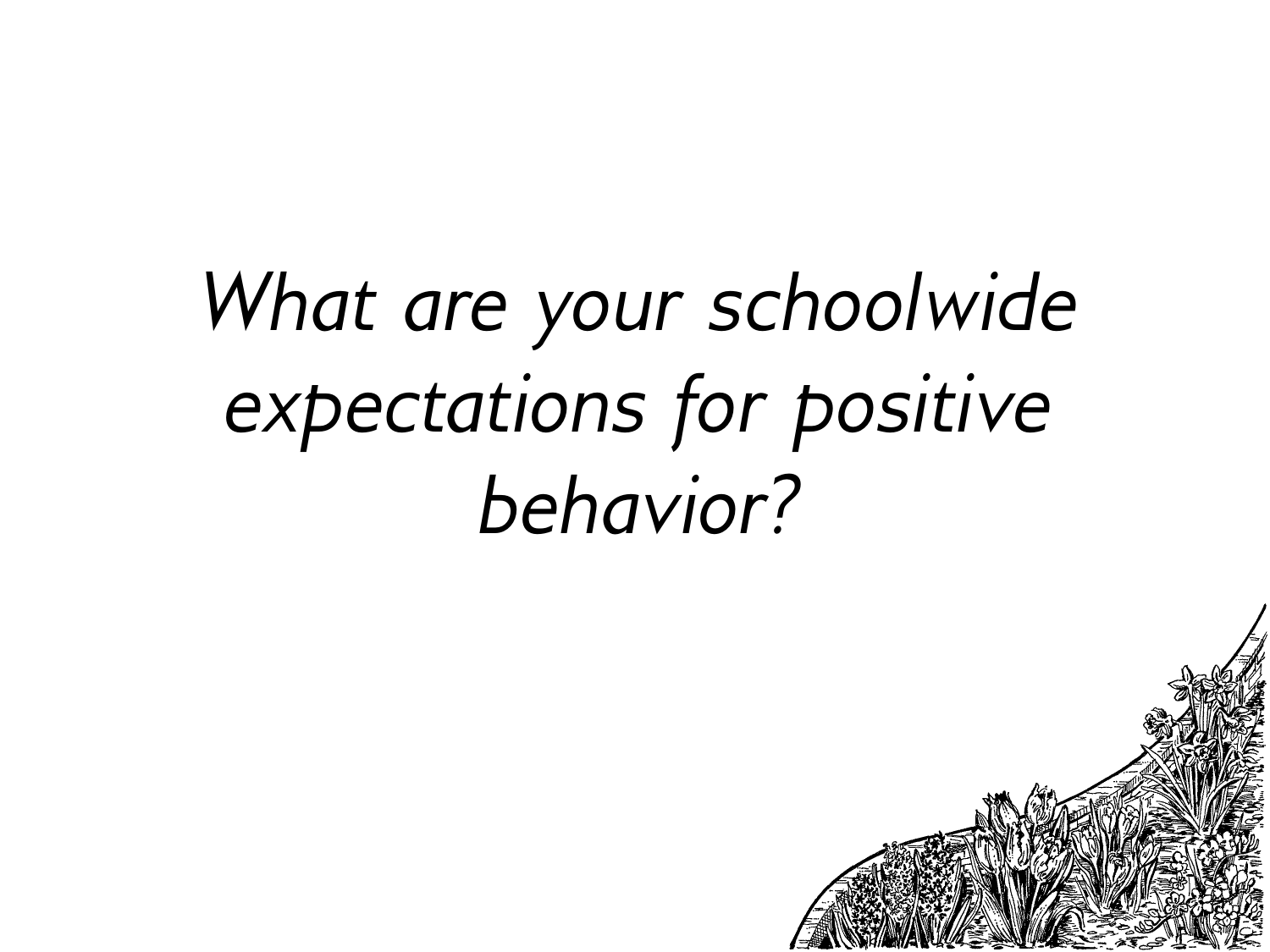

# What are your schoolwide expectations for positive behavior?